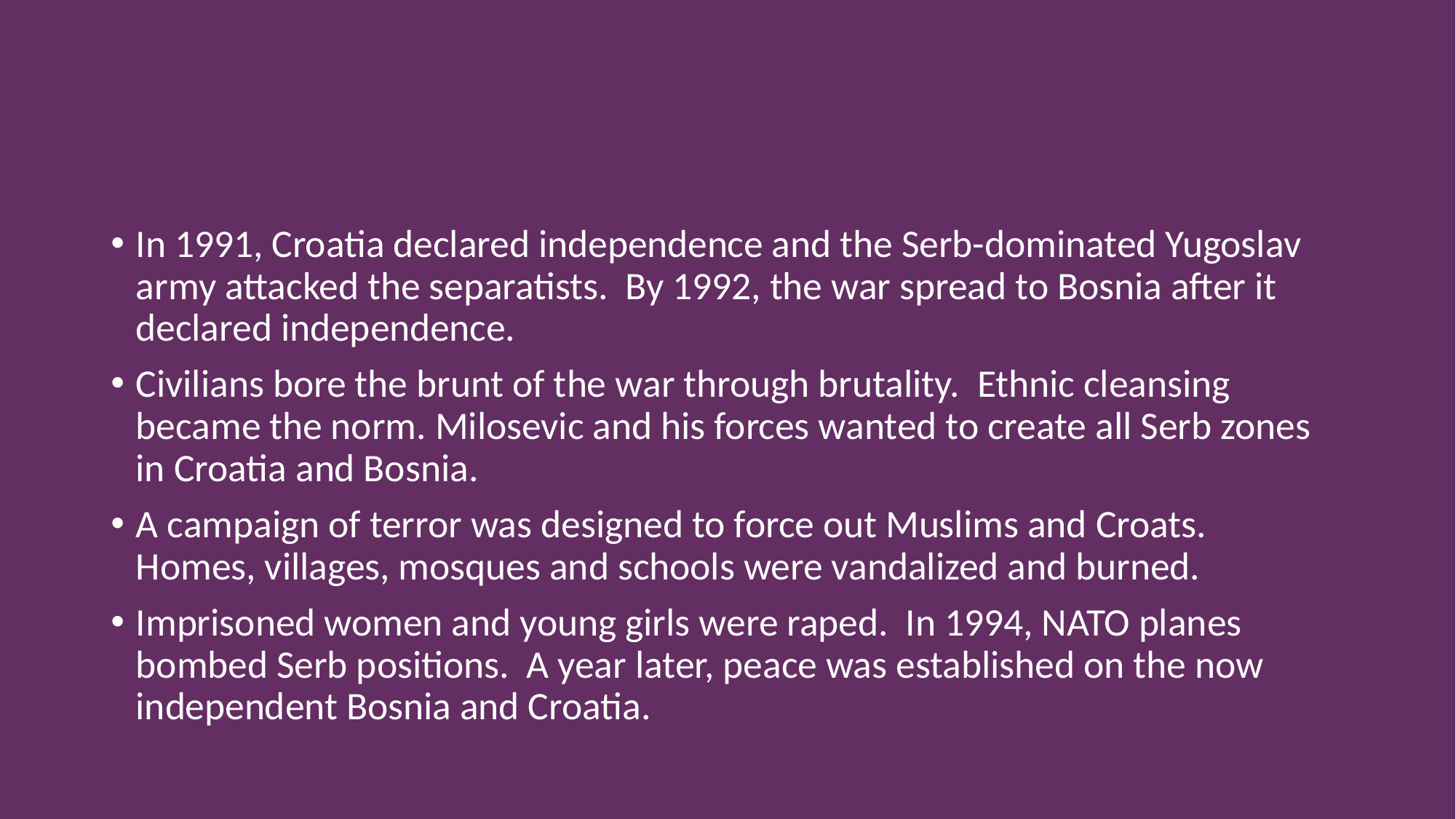

In 1991, Croatia declared independence and the Serb-dominated Yugoslav army attacked the separatists.  By 1992, the war spread to Bosnia after it declared independence.
Civilians bore the brunt of the war through brutality.  Ethnic cleansing became the norm. Milosevic and his forces wanted to create all Serb zones in Croatia and Bosnia.
A campaign of terror was designed to force out Muslims and Croats.  Homes, villages, mosques and schools were vandalized and burned.
Imprisoned women and young girls were raped.  In 1994, NATO planes bombed Serb positions.  A year later, peace was established on the now independent Bosnia and Croatia.